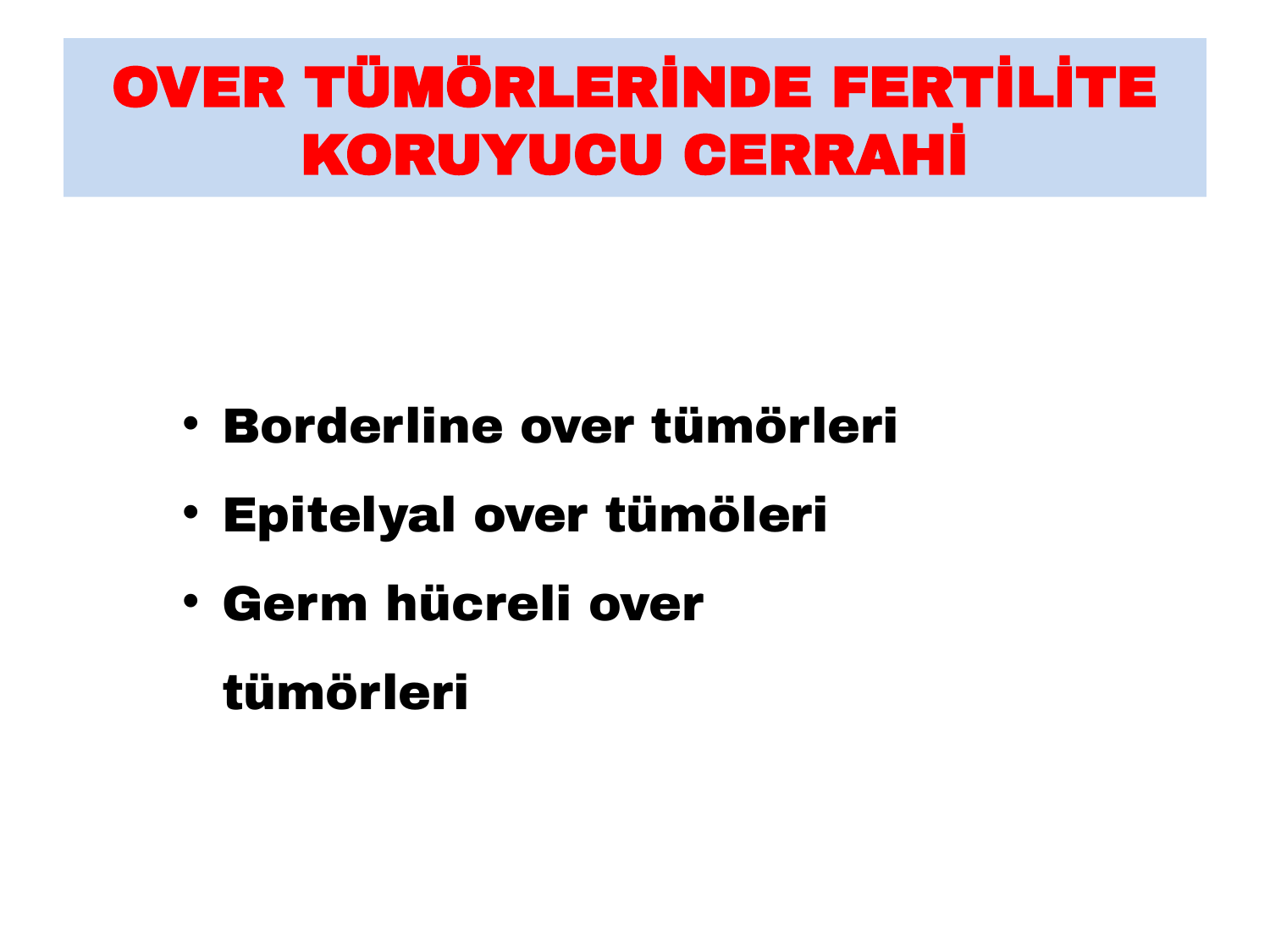

# OVER TÜMÖRLERİNDE FERTİLİTE KORUYUCU CERRAHİ
Borderline over tümörleri
Epitelyal over tümöleri
Germ hücreli over tümörleri